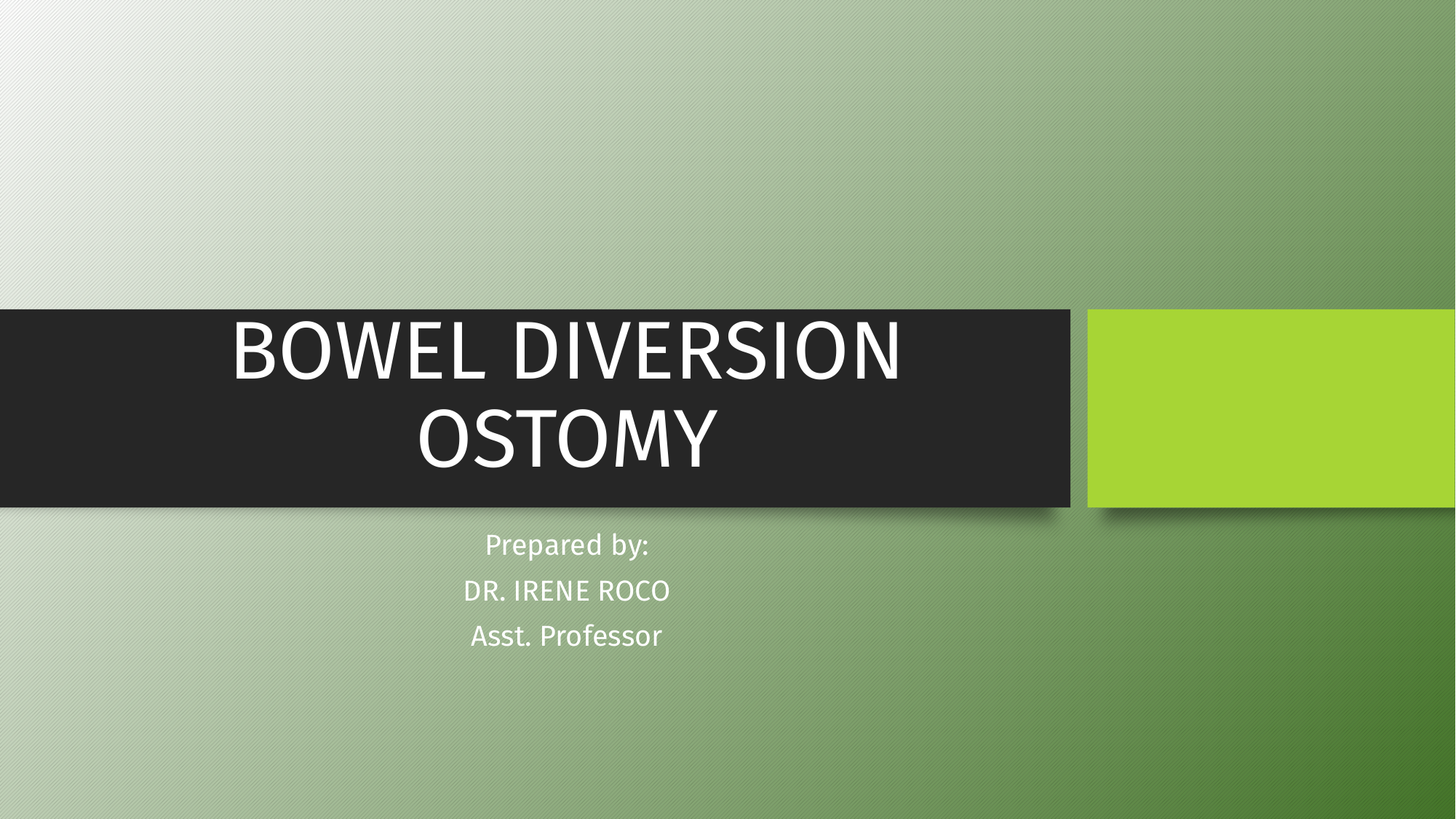

# BOWEL DIVERSION OSTOMY
Prepared by:
DR. IRENE ROCO
Asst. Professor